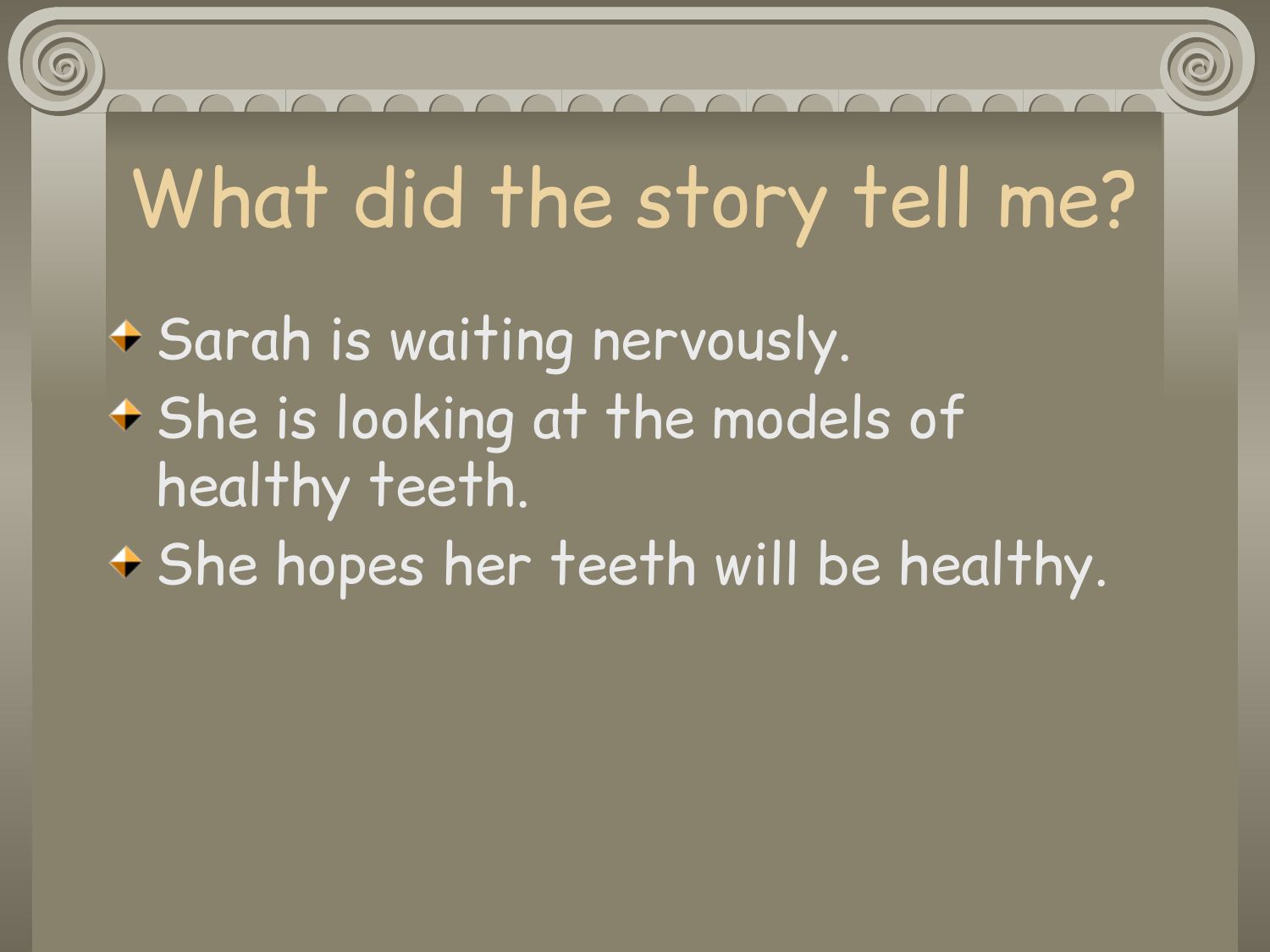

# What did the story tell me?
Sarah is waiting nervously.
She is looking at the models of healthy teeth.
She hopes her teeth will be healthy.